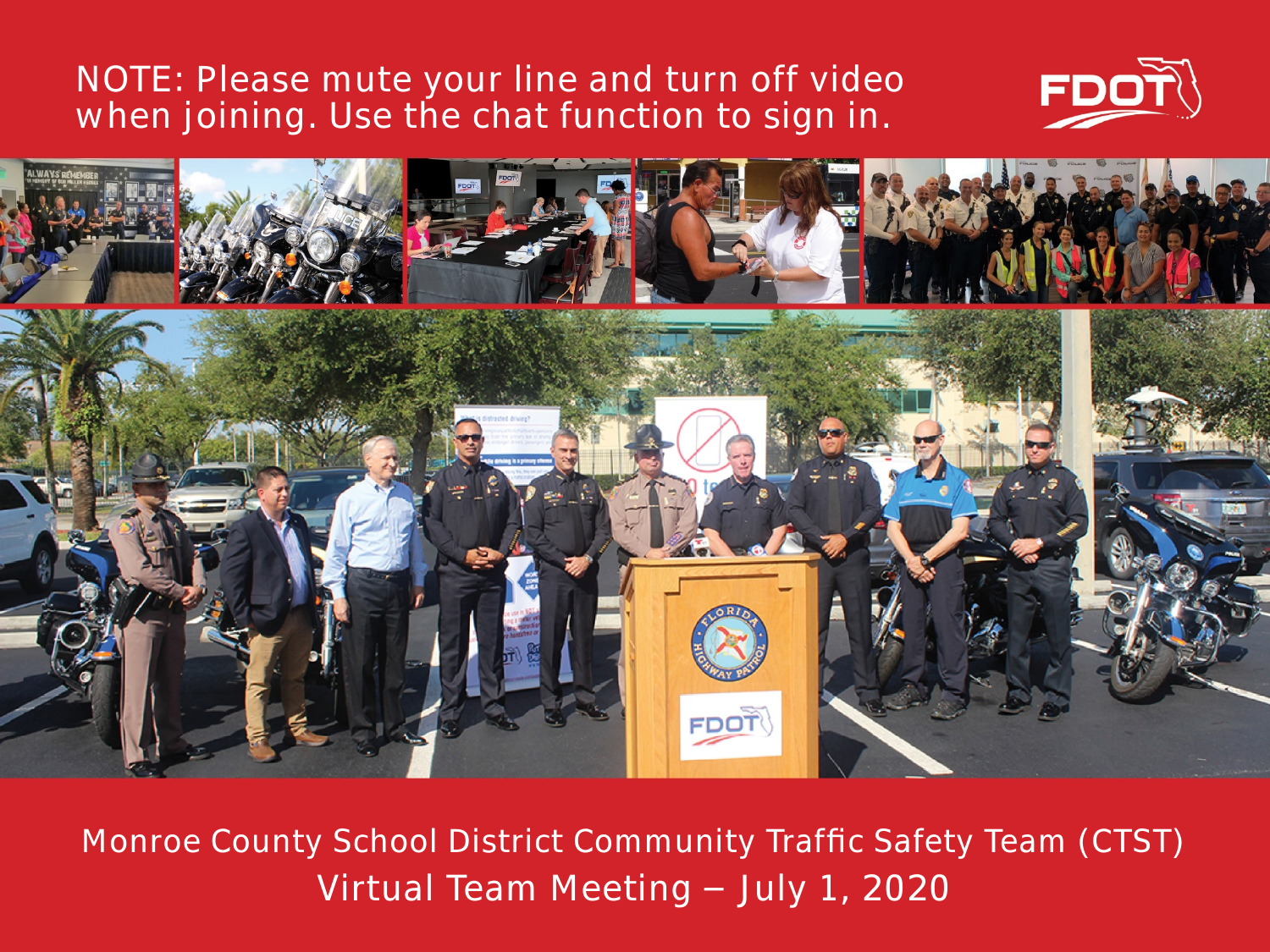

NOTE: Please mute your line and turn off video when joining. Use the chat function to sign in.
Monroe County School District Community Traffic Safety Team (CTST)
Virtual Team Meeting – July 1, 2020